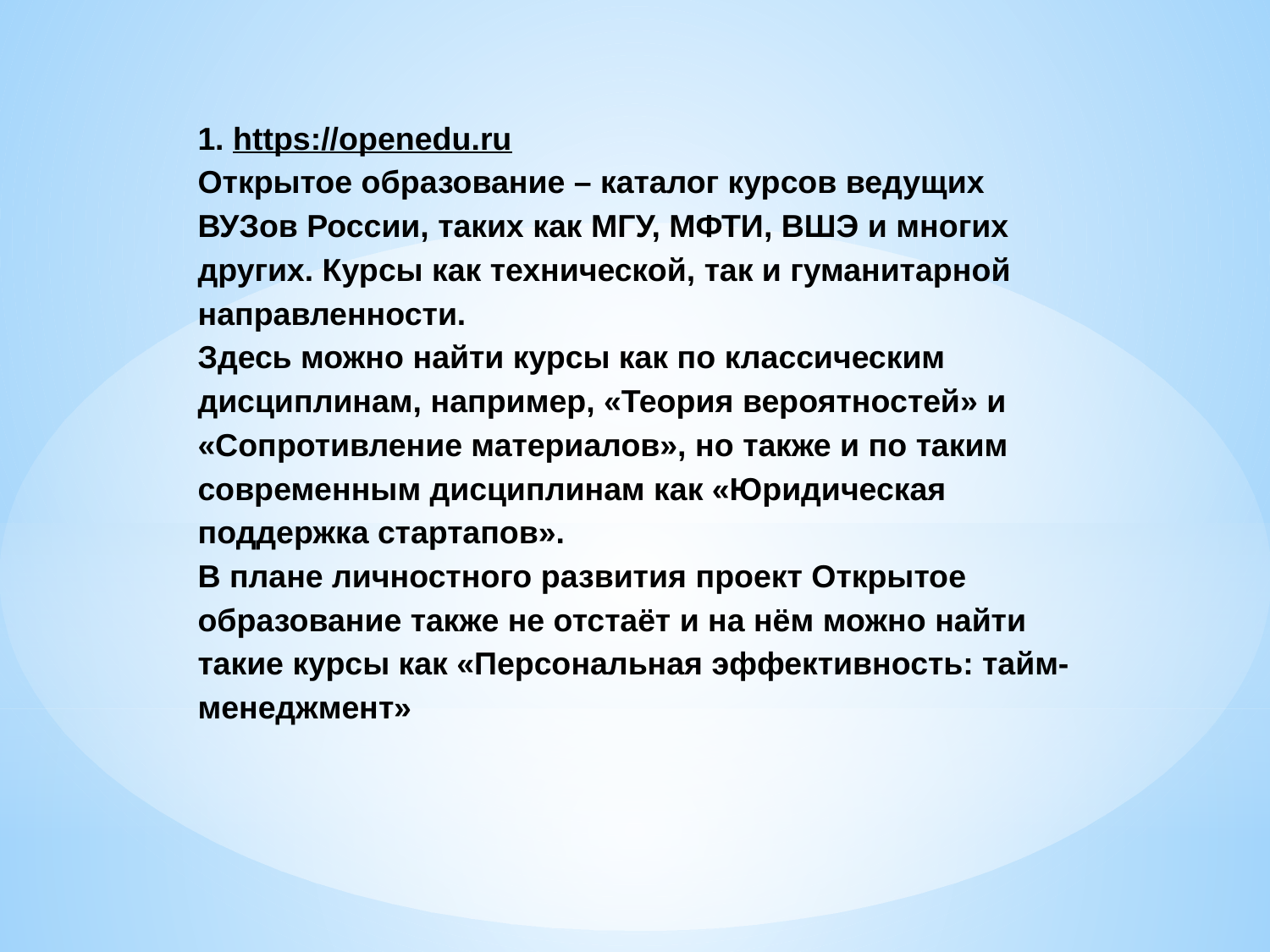

# 1. https://openedu.ru Открытое образование – каталог курсов ведущих ВУЗов России, таких как МГУ, МФТИ, ВШЭ и многих других. Курсы как технической, так и гуманитарной направленности. Здесь можно найти курсы как по классическим дисциплинам, например, «Теория вероятностей» и «Сопротивление материалов», но также и по таким современным дисциплинам как «Юридическая поддержка стартапов». В плане личностного развития проект Открытое образование также не отстаёт и на нём можно найти такие курсы как «Персональная эффективность: тайм-менеджмент»